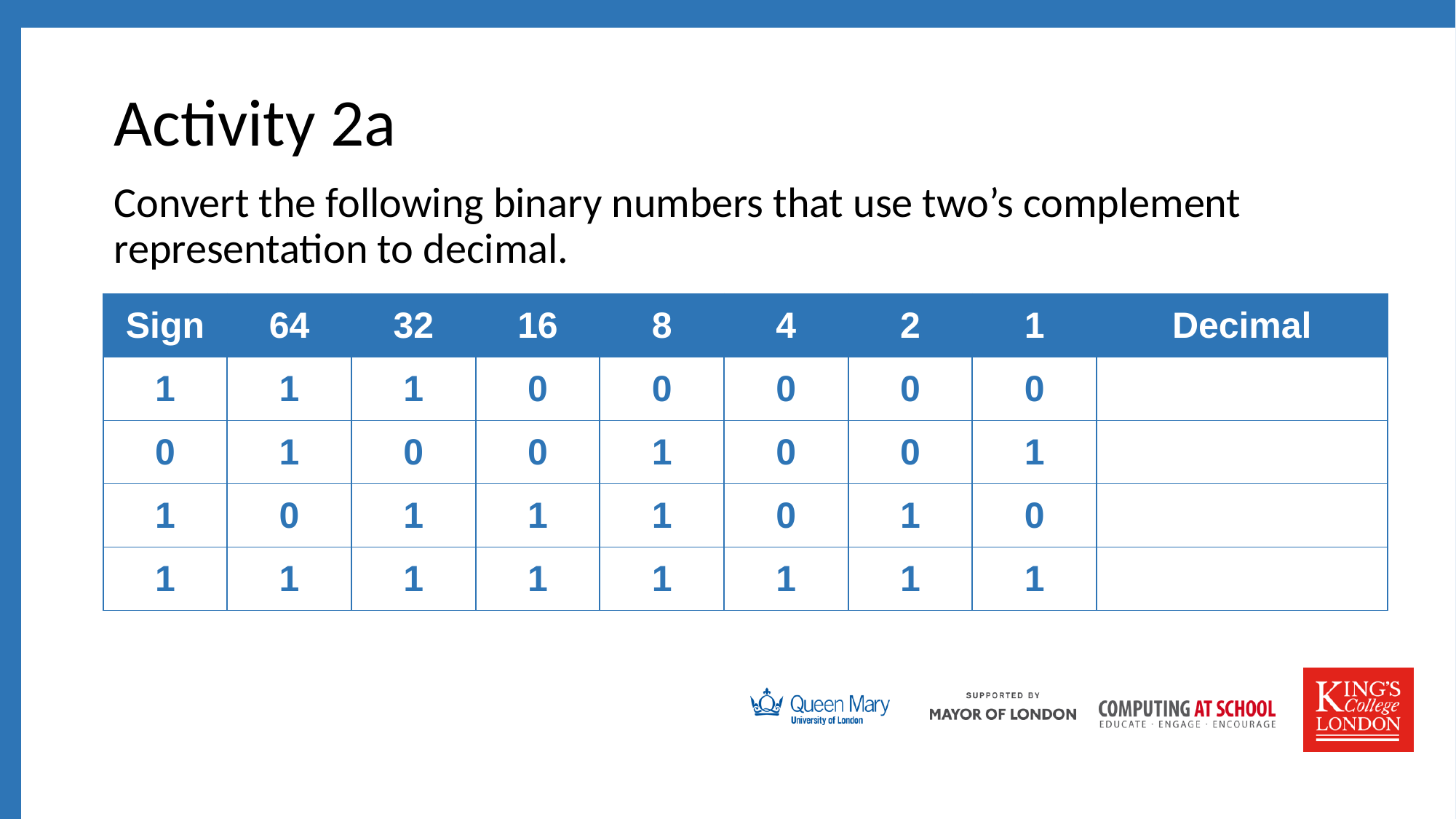

# Activity 2a
Convert the following binary numbers that use two’s complement representation to decimal.

| Sign | 64 | 32 | 16 | 8 | 4 | 2 | 1 | Decimal |
| --- | --- | --- | --- | --- | --- | --- | --- | --- |
| 1 | 1 | 1 | 0 | 0 | 0 | 0 | 0 |  |
| 0 | 1 | 0 | 0 | 1 | 0 | 0 | 1 |  |
| 1 | 0 | 1 | 1 | 1 | 0 | 1 | 0 |  |
| 1 | 1 | 1 | 1 | 1 | 1 | 1 | 1 |  |